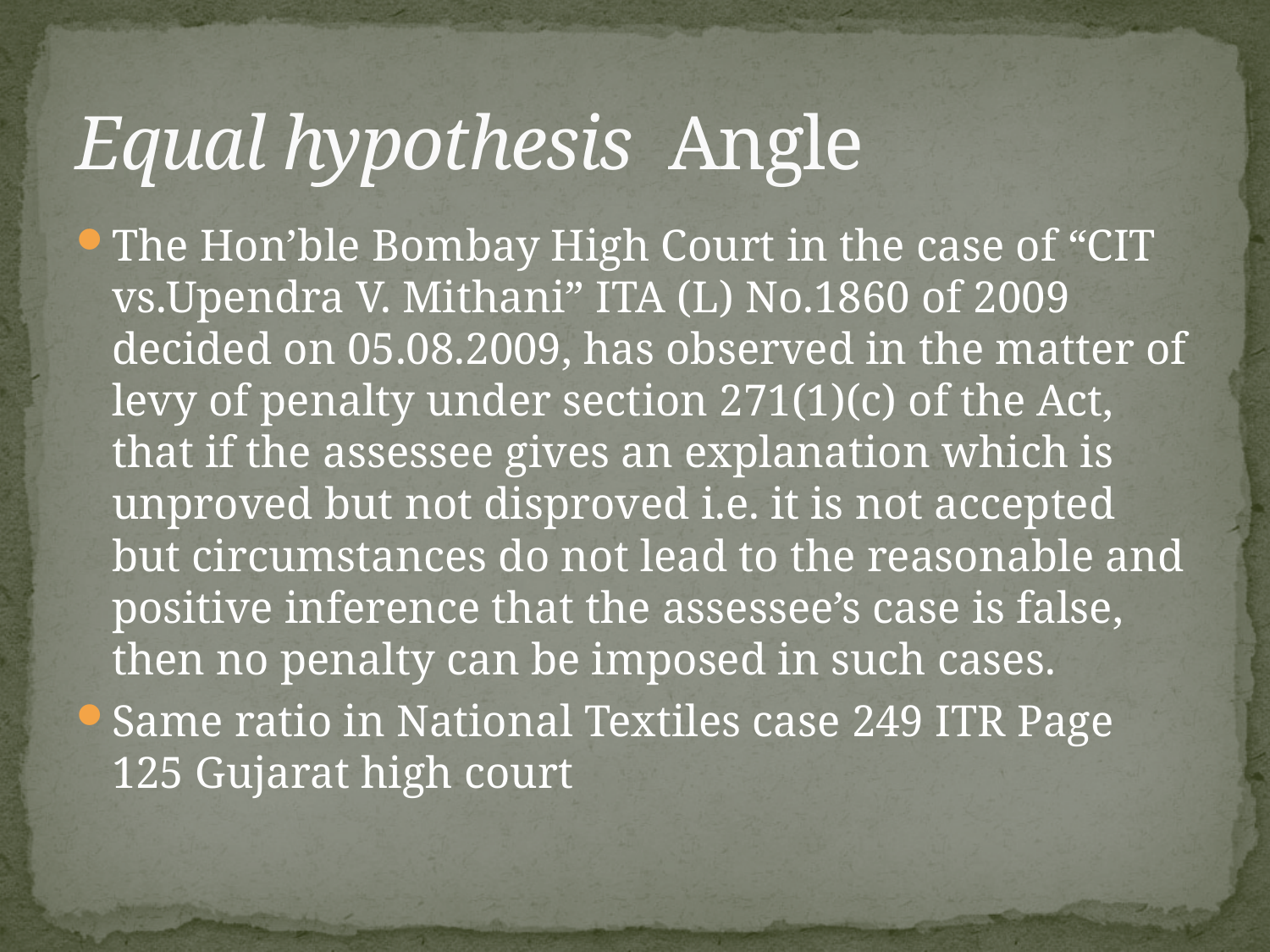

# Equal hypothesis  Angle
The Hon’ble Bombay High Court in the case of “CIT vs.Upendra V. Mithani” ITA (L) No.1860 of 2009 decided on 05.08.2009, has observed in the matter of levy of penalty under section 271(1)(c) of the Act, that if the assessee gives an explanation which is unproved but not disproved i.e. it is not accepted but circumstances do not lead to the reasonable and positive inference that the assessee’s case is false, then no penalty can be imposed in such cases.
Same ratio in National Textiles case 249 ITR Page 125 Gujarat high court